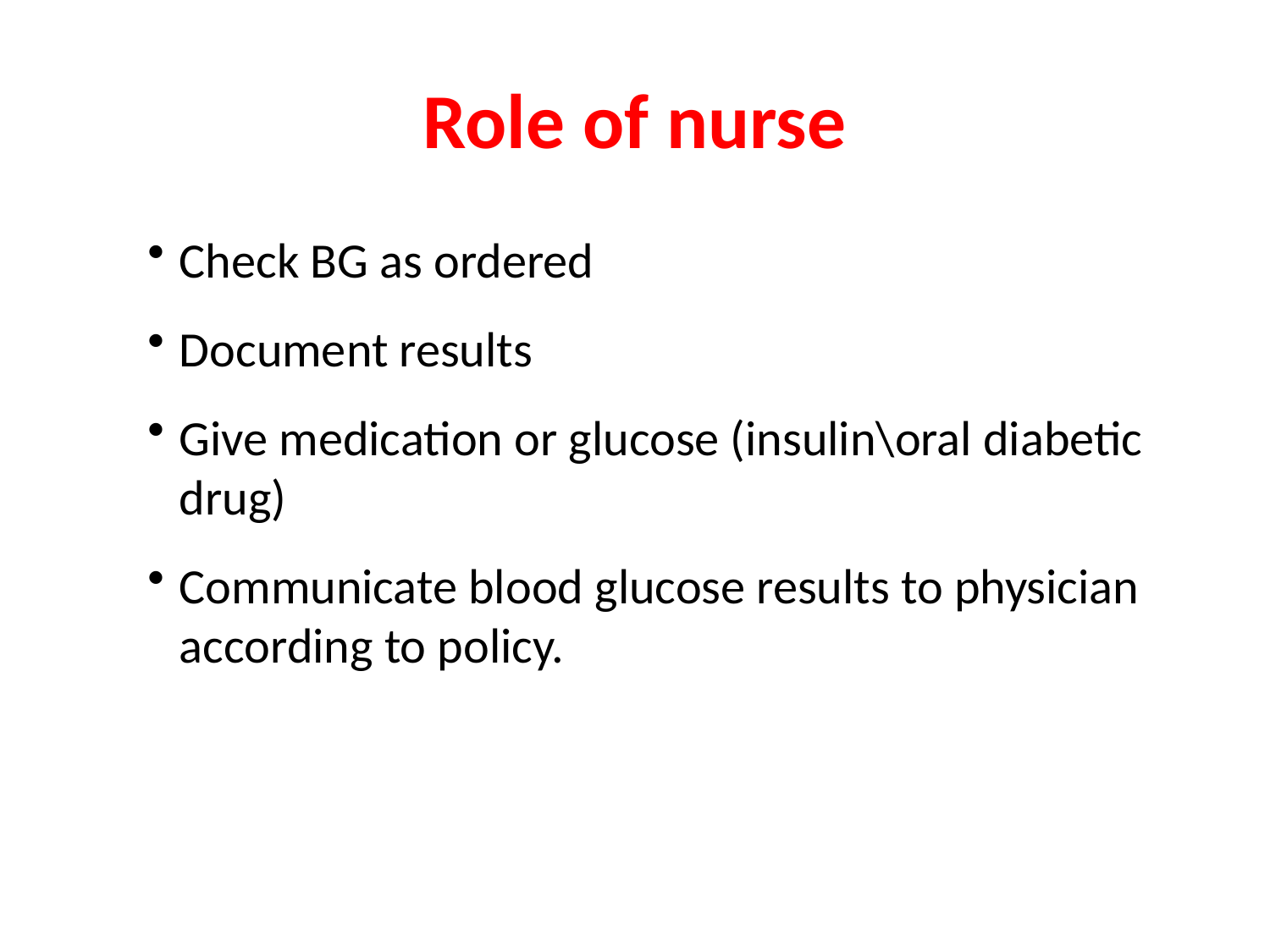

# Role of nurse
Check BG as ordered
Document results
Give medication or glucose (insulin\oral diabetic drug)
Communicate blood glucose results to physician according to policy.